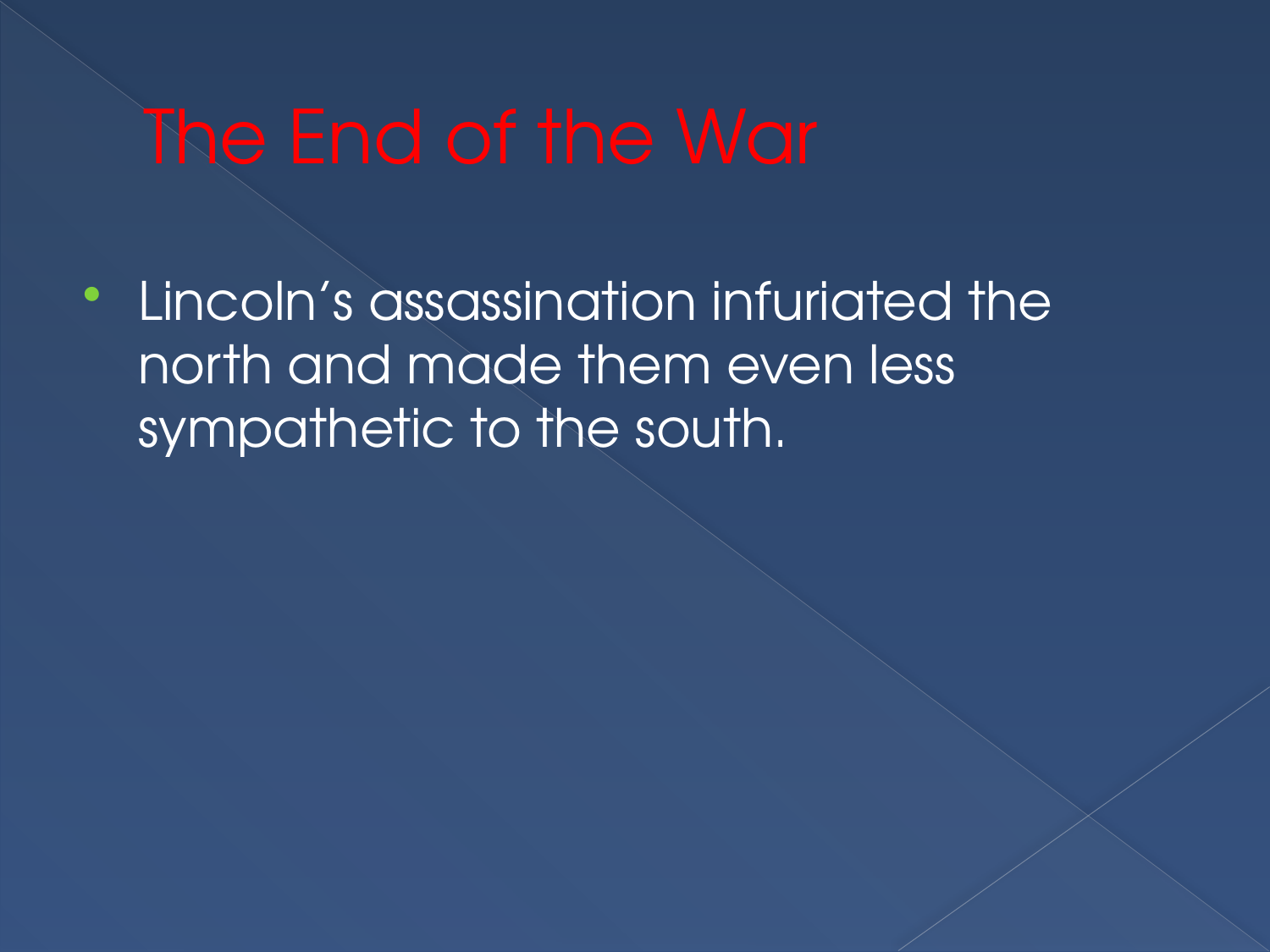

# The End of the War
Lincoln’s assassination infuriated the north and made them even less sympathetic to the south.